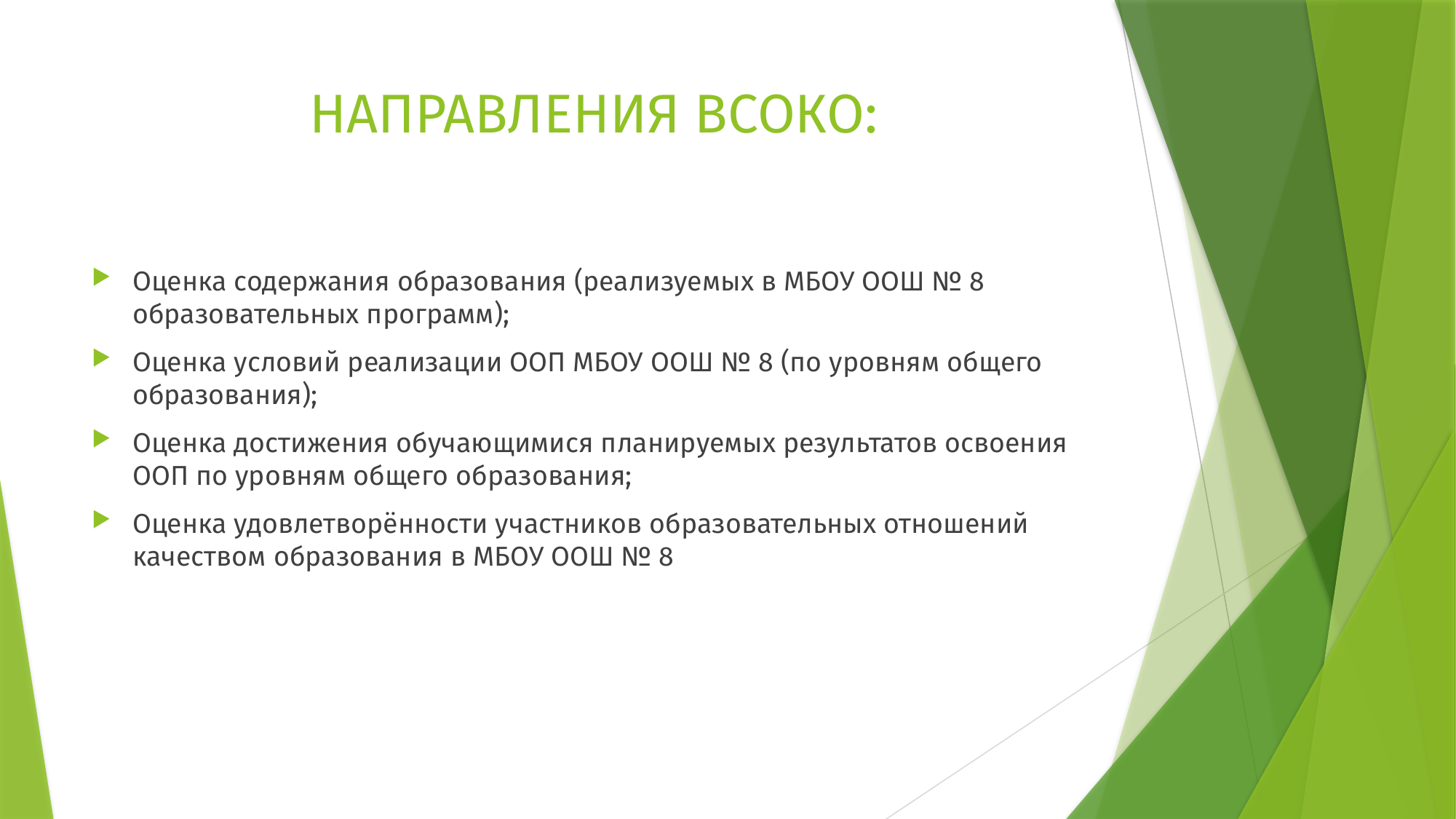

# НАПРАВЛЕНИЯ ВСОКО:
Оценка содержания образования (реализуемых в МБОУ ООШ № 8 образовательных программ);
Оценка условий реализации ООП МБОУ ООШ № 8 (по уровням общего образования);
Оценка достижения обучающимися планируемых результатов освоения ООП по уровням общего образования;
Оценка удовлетворённости участников образовательных отношений качеством образования в МБОУ ООШ № 8